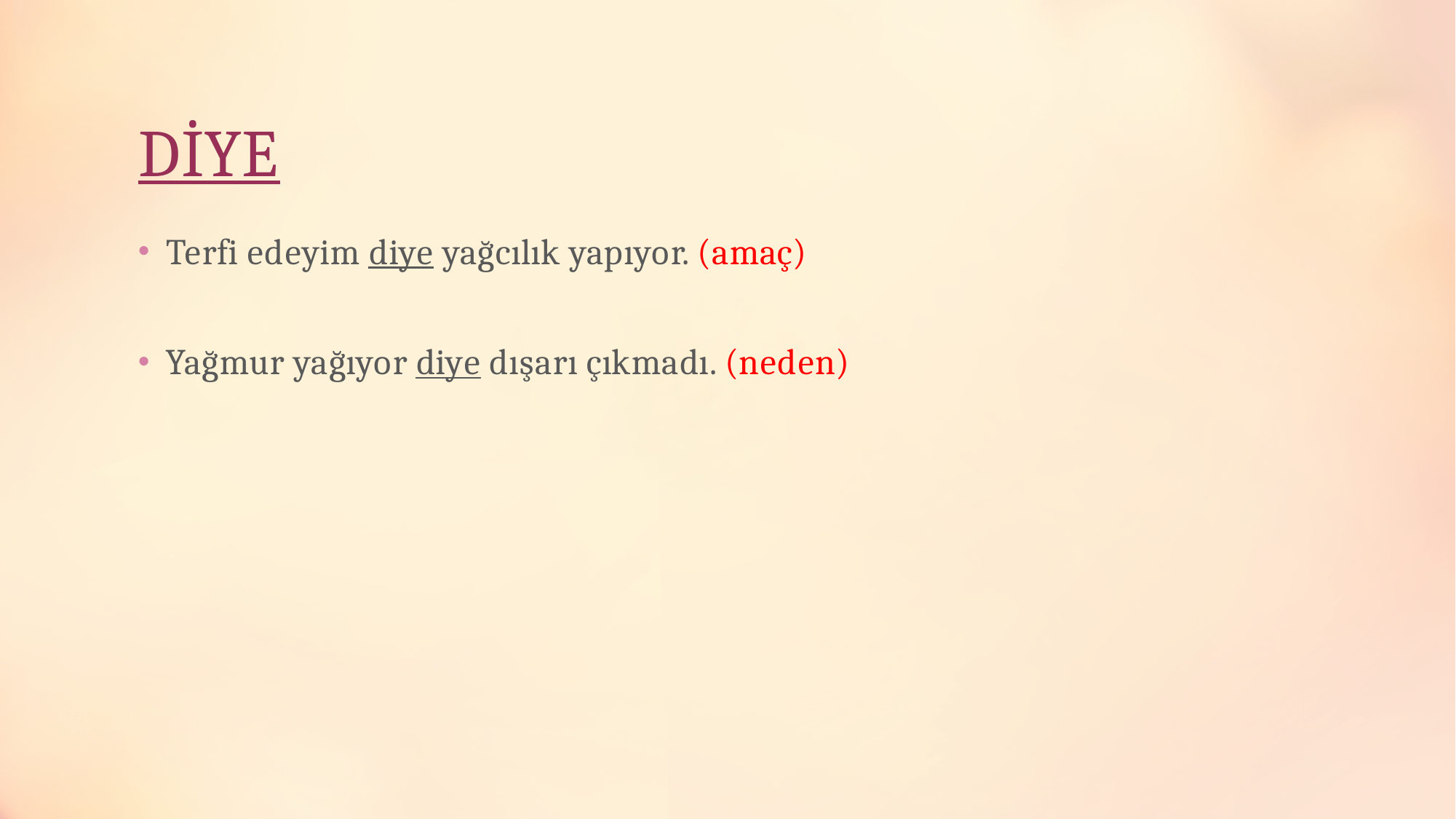

# DİYE
Terfi edeyim diye yağcılık yapıyor. (amaç)
Yağmur yağıyor diye dışarı çıkmadı. (neden)